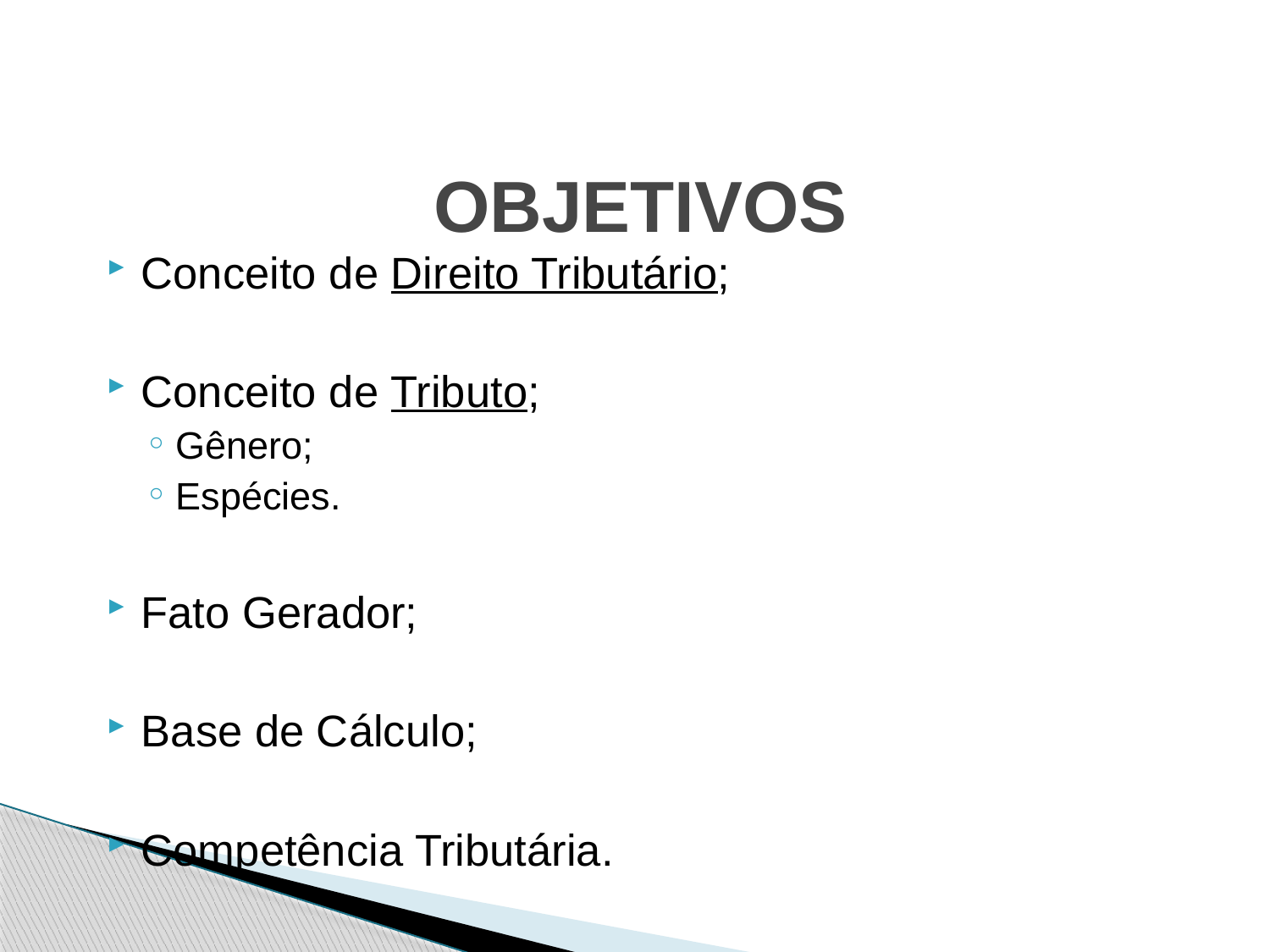

# OBJETIVOS
Conceito de Direito Tributário;

Conceito de Tributo;
Gênero;
Espécies.

Fato Gerador;

Base de Cálculo;

Competência Tributária.